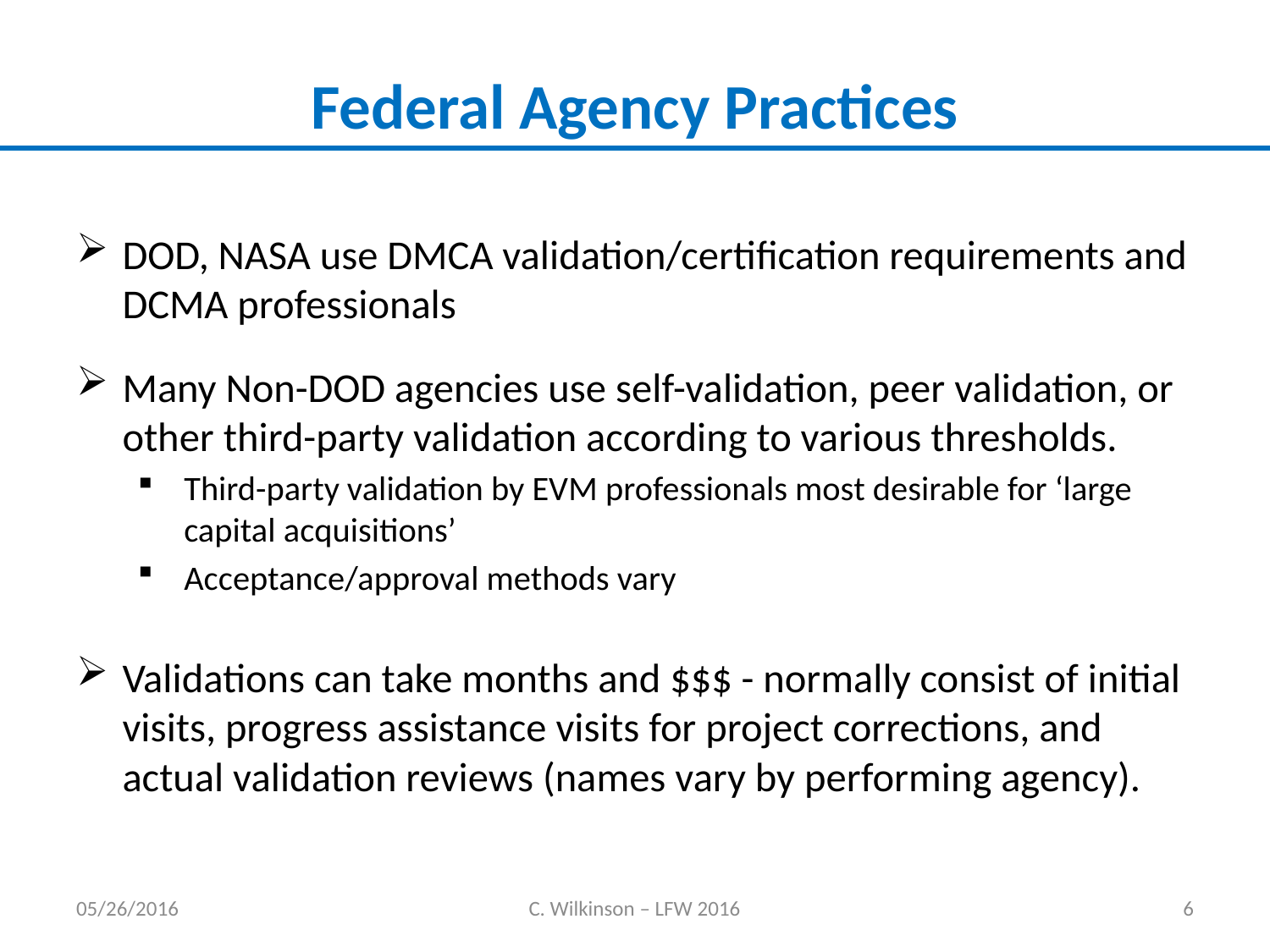

# Federal Agency Practices
DOD, NASA use DMCA validation/certification requirements and DCMA professionals

Many Non-DOD agencies use self-validation, peer validation, or other third-party validation according to various thresholds.
Third-party validation by EVM professionals most desirable for ‘large capital acquisitions’
Acceptance/approval methods vary

Validations can take months and $$$ - normally consist of initial visits, progress assistance visits for project corrections, and actual validation reviews (names vary by performing agency).

05/26/2016
C. Wilkinson – LFW 2016
6